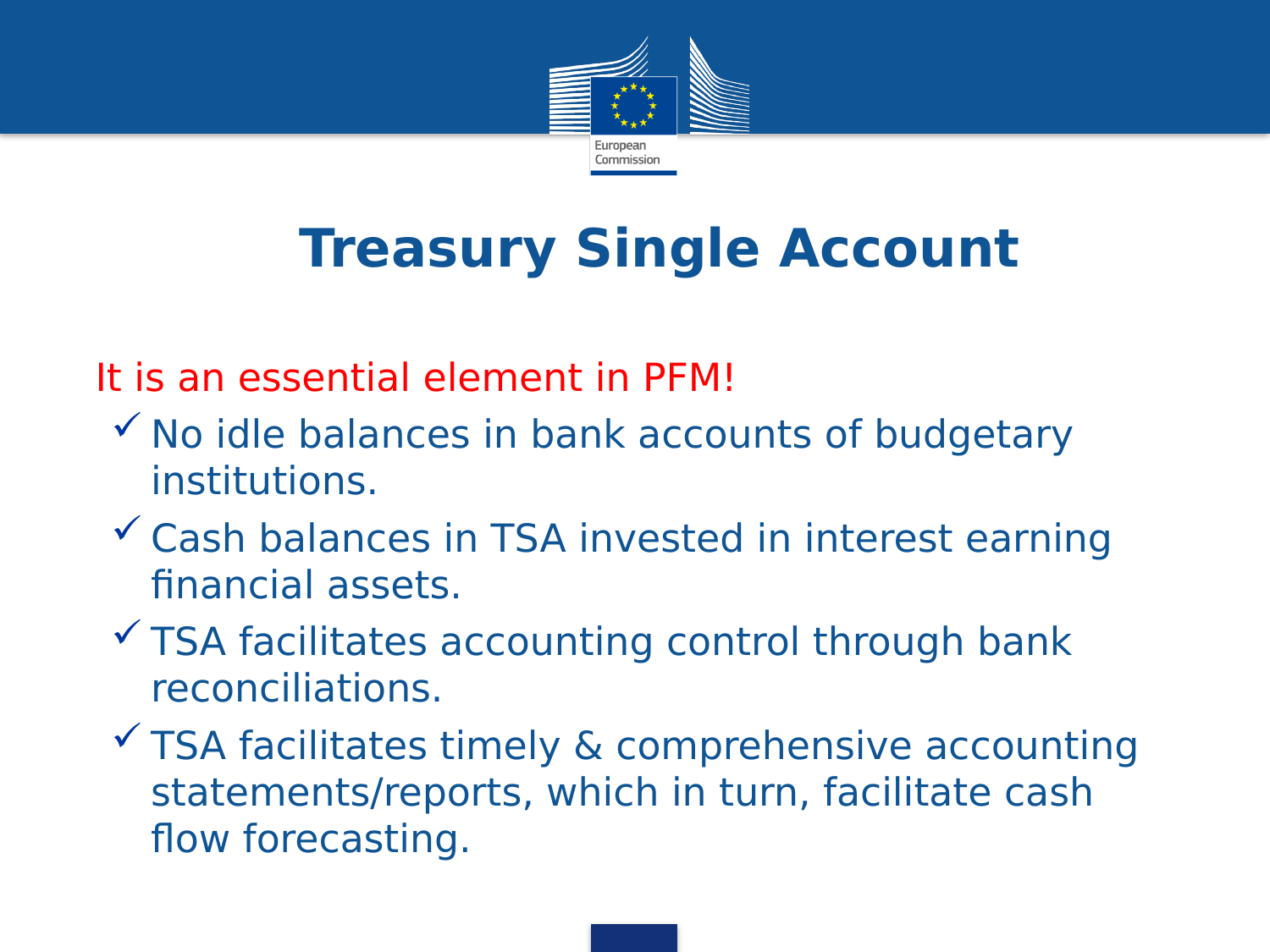

# Treasury Single Account
It is an essential element in PFM!
No idle balances in bank accounts of budgetary institutions.
Cash balances in TSA invested in interest earning financial assets.
TSA facilitates accounting control through bank reconciliations.
TSA facilitates timely & comprehensive accounting statements/reports, which in turn, facilitate cash flow forecasting.